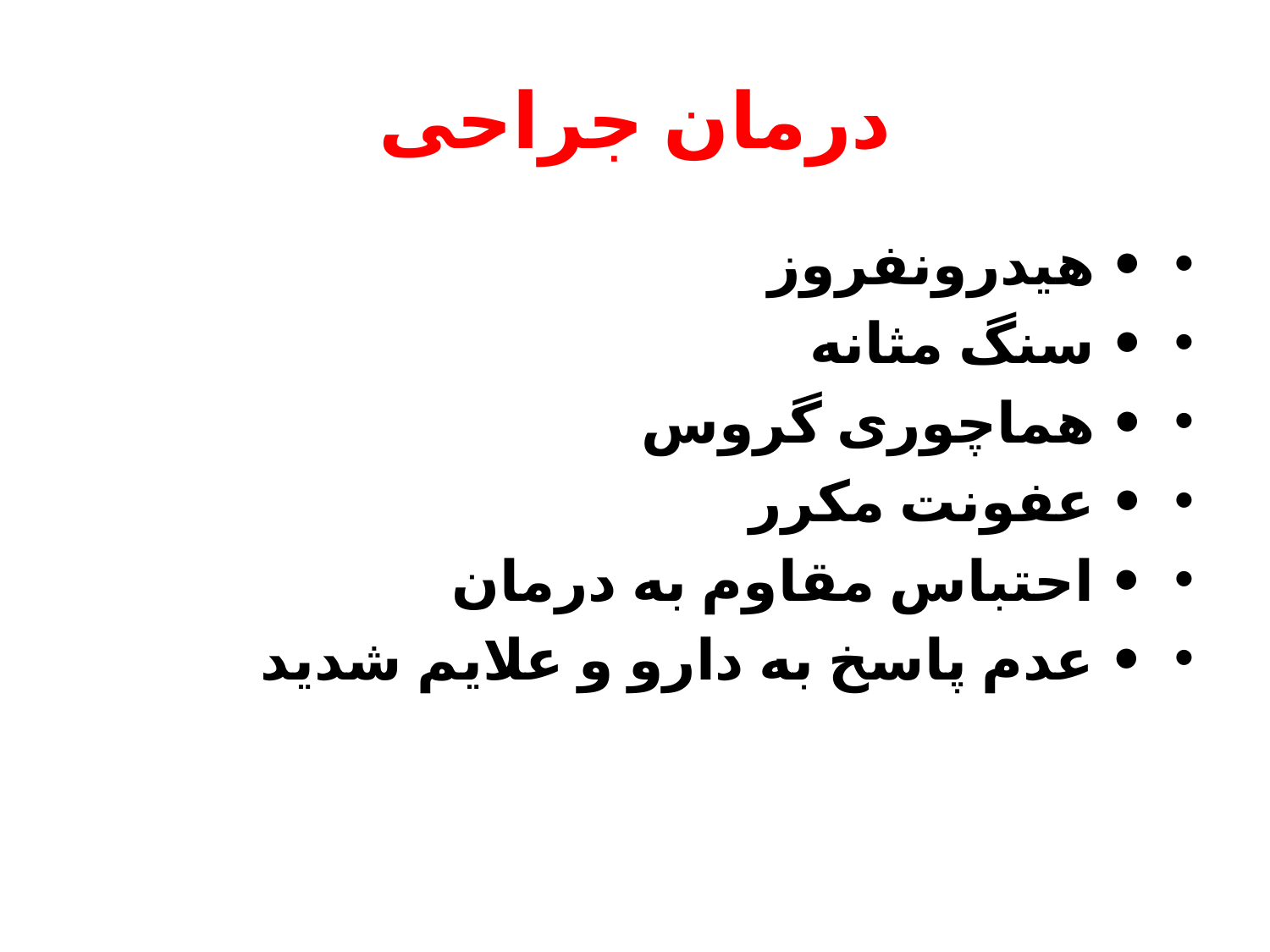

# درمان جراحی
• هیدرونفروز
• سنگ مثانه
• هماچوری گروس
• عفونت مکرر
• احتباس مقاوم به درمان
• عدم پاسخ به دارو و علایم شدید